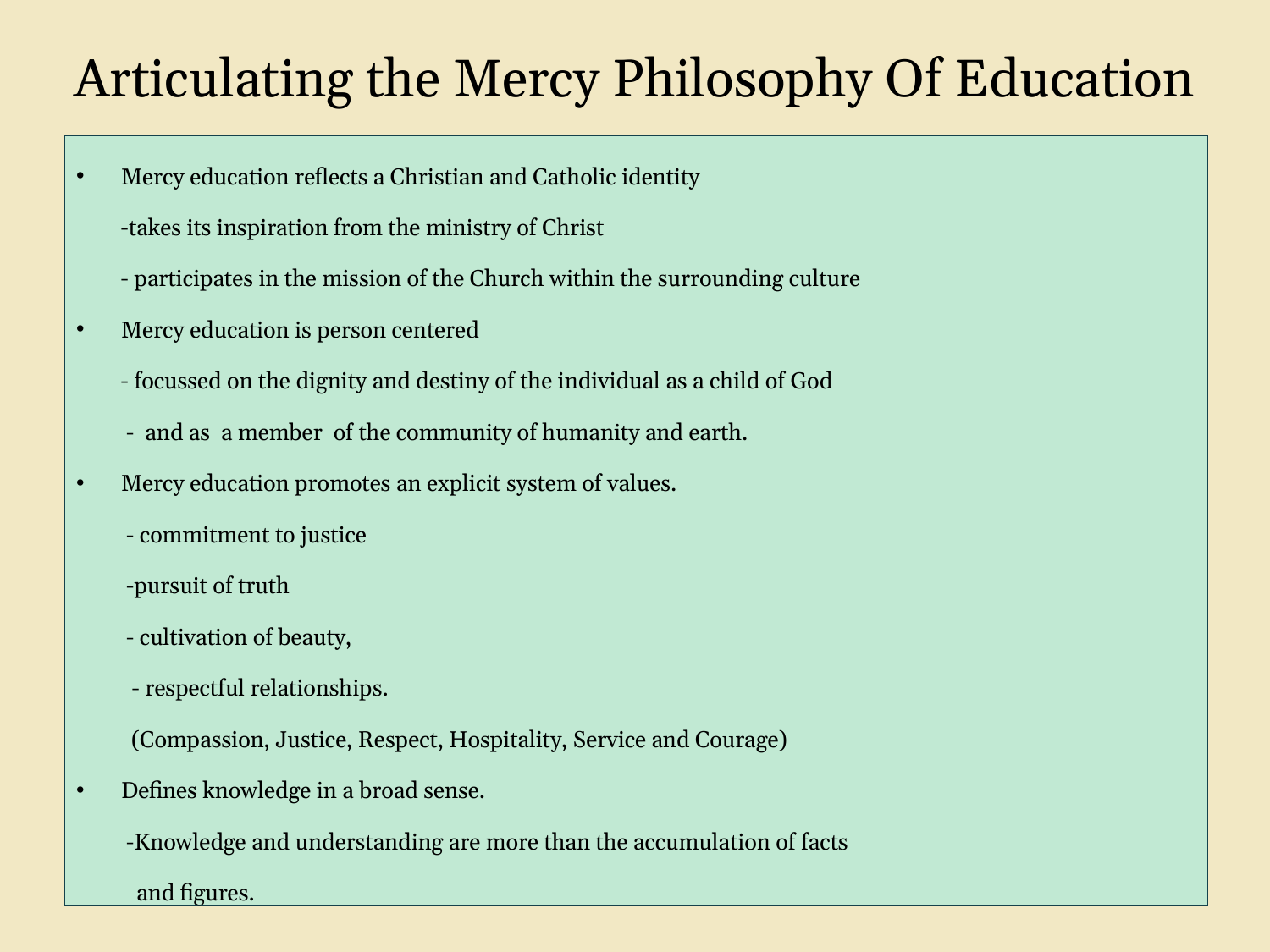

# Articulating the Mercy Philosophy Of Education
Mercy education reflects a Christian and Catholic identity
        -takes its inspiration from the ministry of Christ
        - participates in the mission of the Church within the surrounding culture
Mercy education is person centered
        - focussed on the dignity and destiny of the individual as a child of God
         -  and as  a member  of the community of humanity and earth.
Mercy education promotes an explicit system of values.
         - commitment to justice
         -pursuit of truth
         - cultivation of beauty,
          - respectful relationships.
          (Compassion, Justice, Respect, Hospitality, Service and Courage)
Defines knowledge in a broad sense.
         -Knowledge and understanding are more than the accumulation of facts
           and figures.